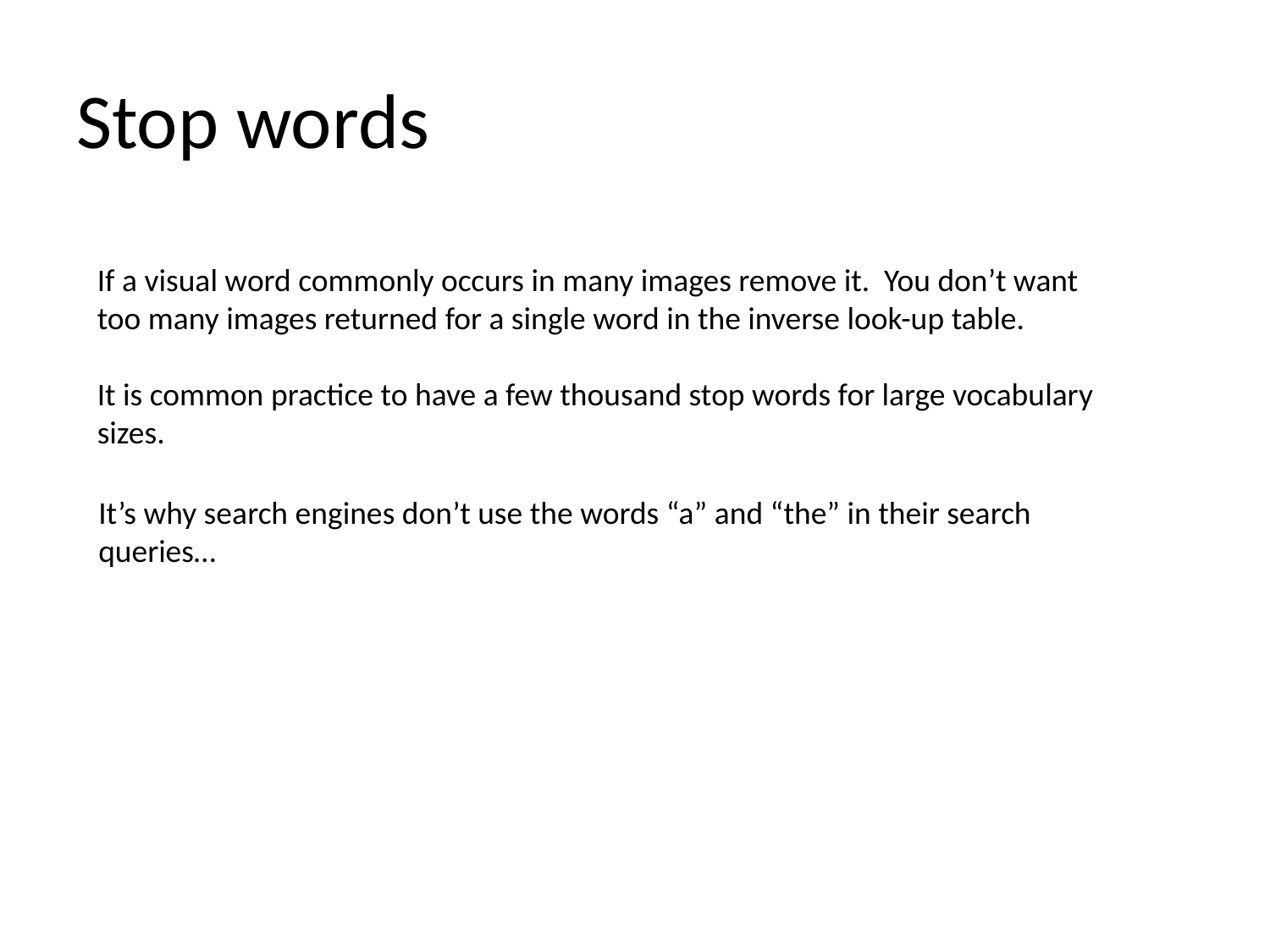

# Stop words
If a visual word commonly occurs in many images remove it.  You don’t want too many images returned for a single word in the inverse look-up table.

It is common practice to have a few thousand stop words for large vocabulary sizes.
It’s why search engines don’t use the words “a” and “the” in their search queries…